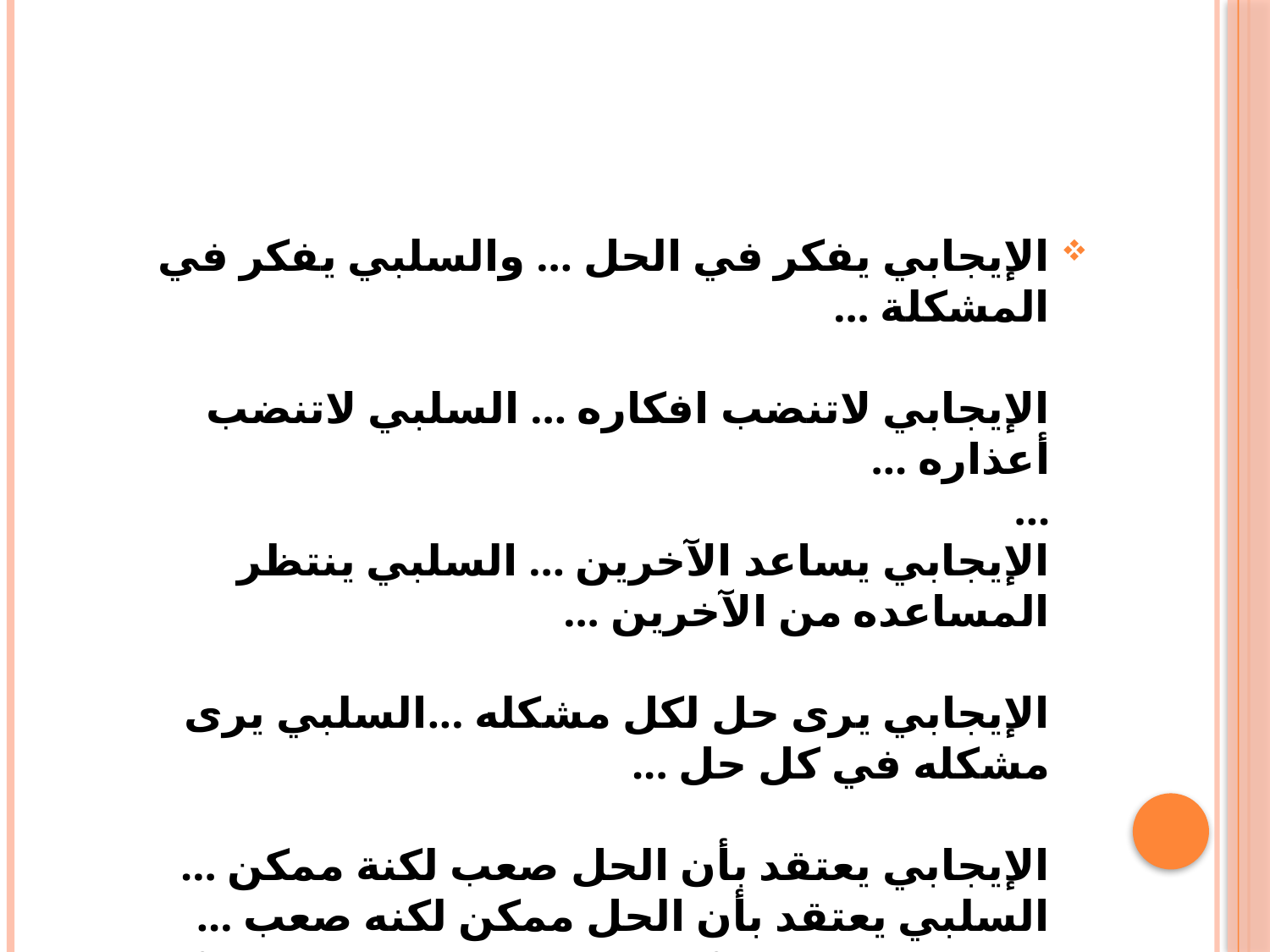

#
الإيجابي يفكر في الحل ... والسلبي يفكر في المشكلة ...
الإيجابي لاتنضب افكاره ... السلبي لاتنضب أعذاره ...
...
الإيجابي يساعد الآخرين ... السلبي ينتظر المساعده من الآخرين ...
الإيجابي يرى حل لكل مشكله ...السلبي يرى مشكله في كل حل ...
الإيجابي يعتقد بأن الحل صعب لكنة ممكن ... السلبي يعتقد بأن الحل ممكن لكنه صعب ...
الإيجابي يصنع الأحداث ... السلبي تصنعه الأحداث